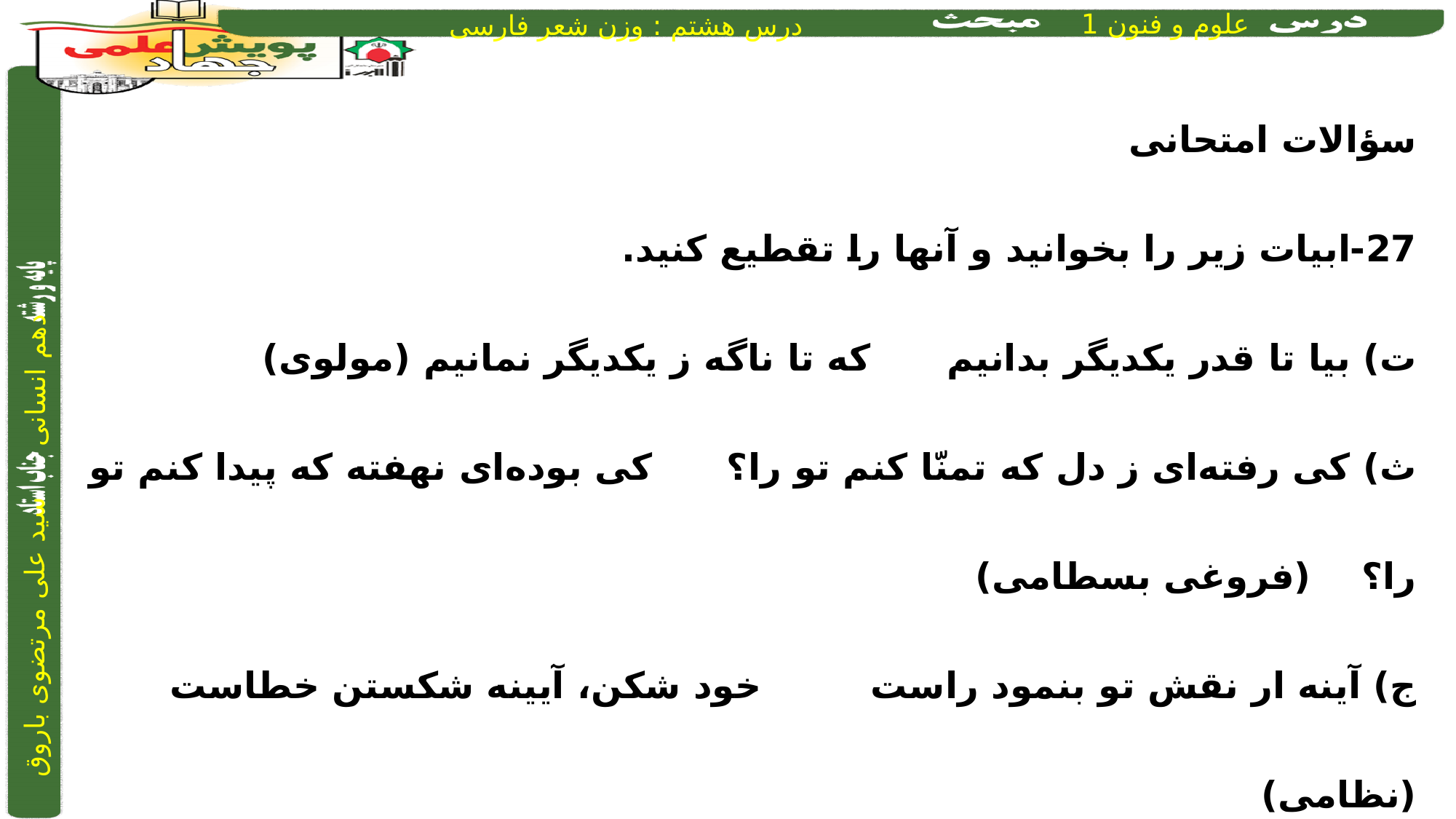

سؤالات امتحانی
27-ابیات زیر را بخوانید و آنها را تقطیع کنید.
ت) بیا تا قدر یکدیگر بدانیم	 	که تا ناگه ز یکدیگر نمانیم (مولوی)
ث) کی رفته‌ای ز دل که تمنّا کنم تو را؟	 	کی بوده‌ای نهفته که پیدا کنم تو را؟    (فروغی بسطامی)
ج) آینه ار نقش تو بنمود راست	 	خود شکن، آیینه شکستن خطاست    (نظامی)
چ) اگر پای در دامن آری چو کوه	 	سرت ز آسمان بگذرد در شکوه   (سعدی)